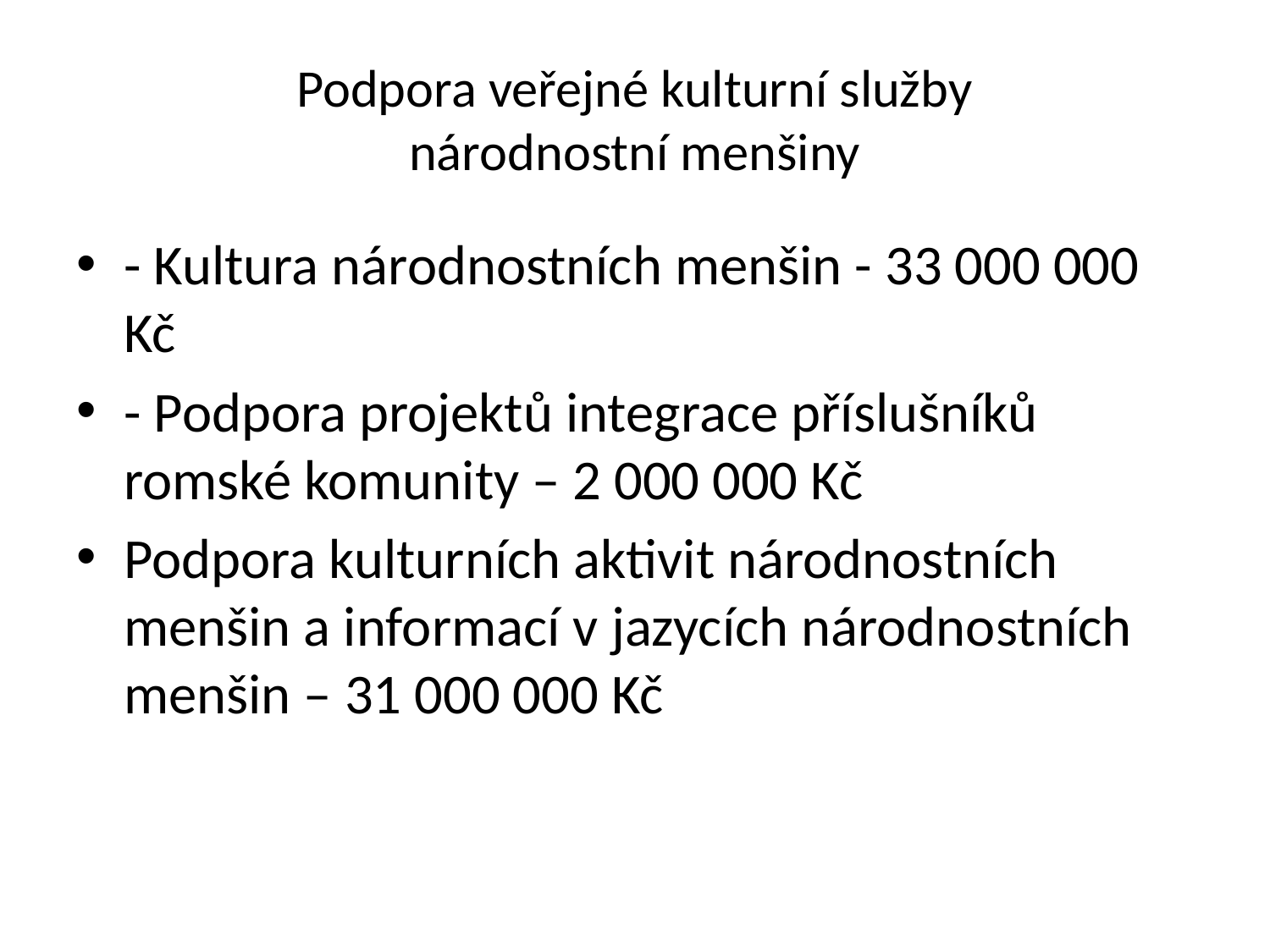

# Podpora veřejné kulturní služby národnostní menšiny
- Kultura národnostních menšin - 33 000 000 Kč
- Podpora projektů integrace příslušníků romské komunity – 2 000 000 Kč
Podpora kulturních aktivit národnostních menšin a informací v jazycích národnostních menšin – 31 000 000 Kč